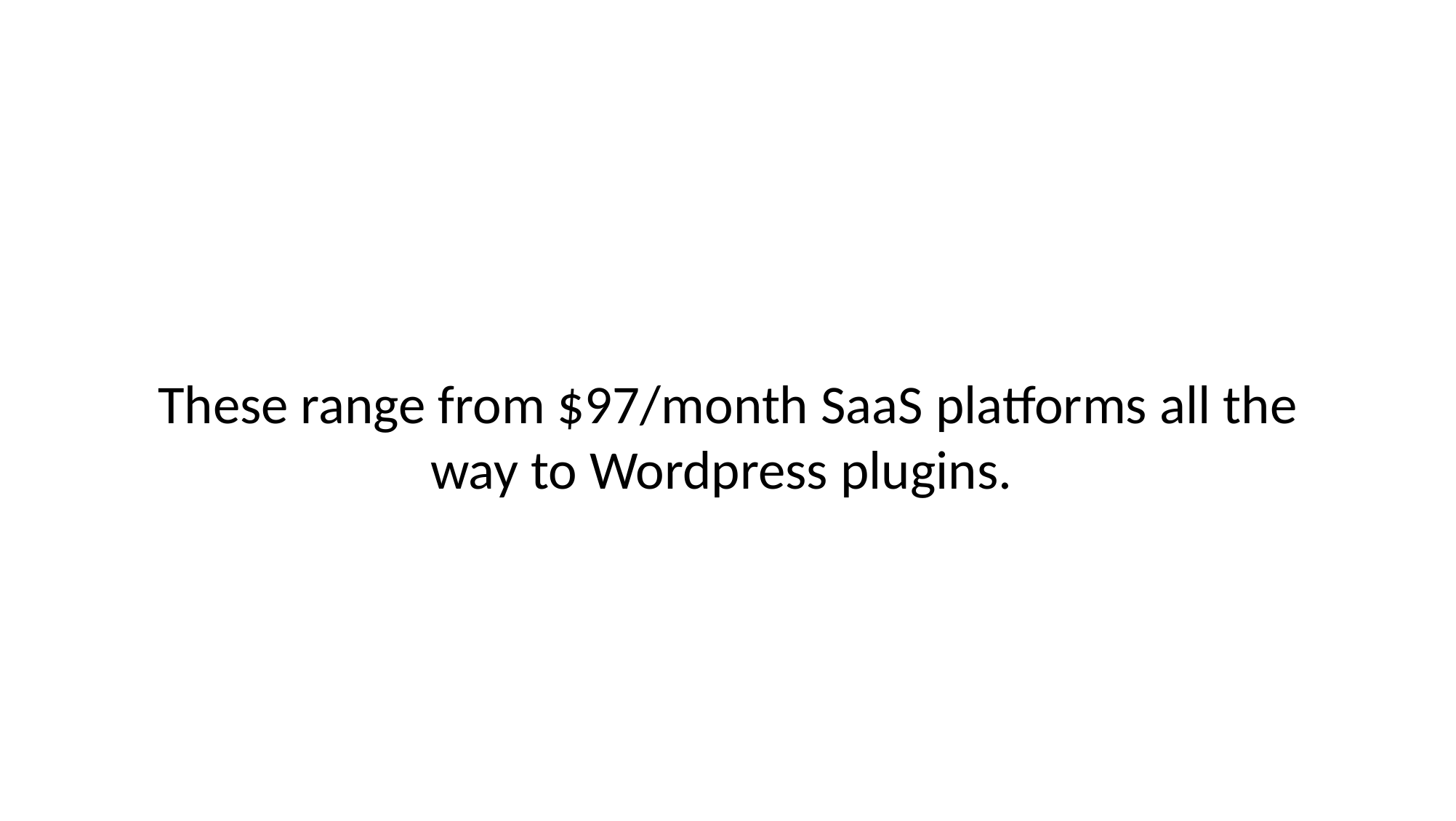

# These range from $97/month SaaS platforms all the way to Wordpress plugins.